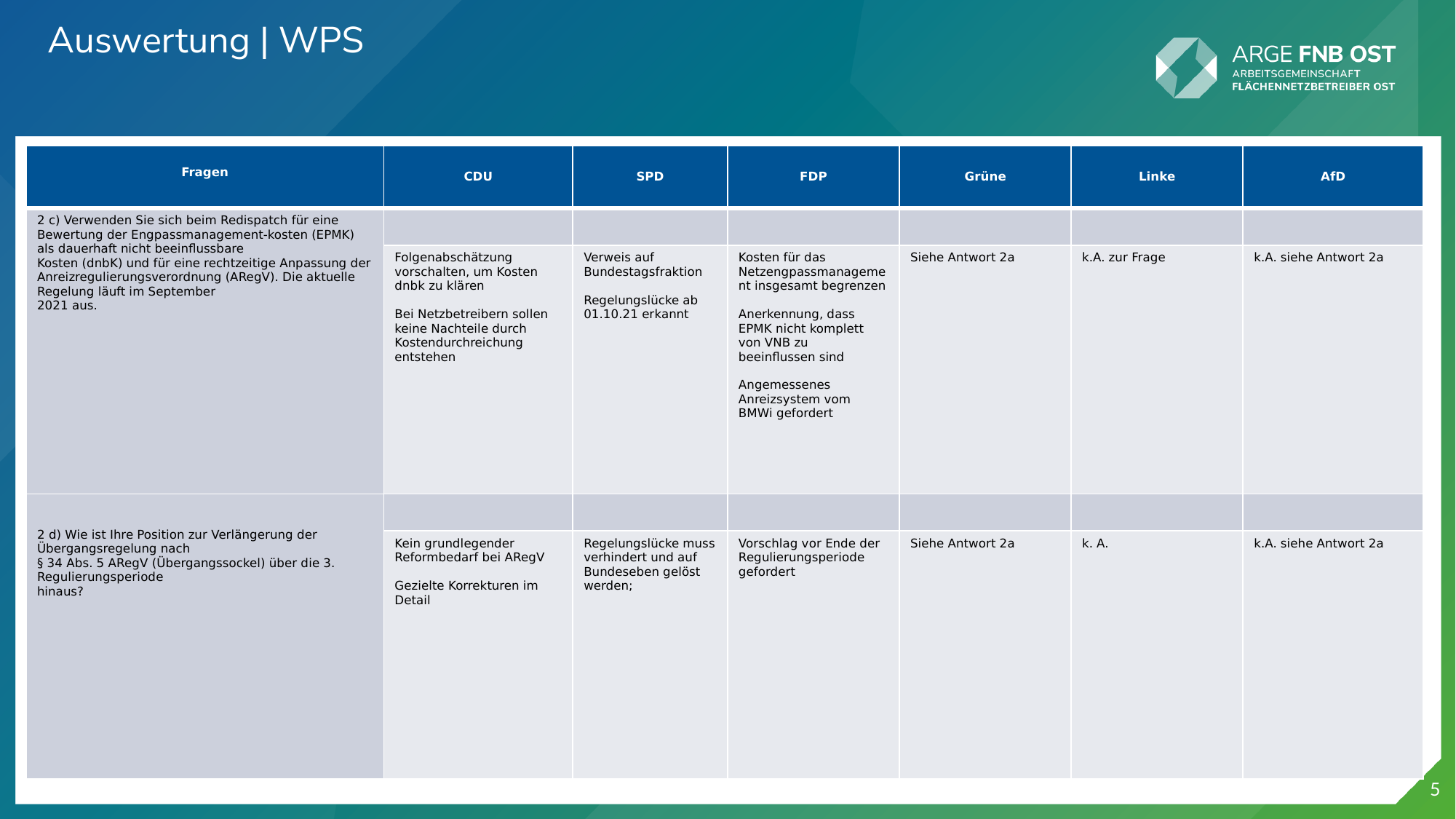

# Auswertung | WPS
| Fragen | CDU | SPD | FDP | Grüne | Linke | AfD |
| --- | --- | --- | --- | --- | --- | --- |
| 2 c) Verwenden Sie sich beim Redispatch für eine Bewertung der Engpassmanagement-kosten (EPMK) als dauerhaft nicht beeinflussbare Kosten (dnbK) und für eine rechtzeitige Anpassung der Anreizregulierungsverordnung (ARegV). Die aktuelle Regelung läuft im September 2021 aus. |  |  |  |  |  |  |
|  | Folgenabschätzung vorschalten, um Kosten dnbk zu klären Bei Netzbetreibern sollen keine Nachteile durch Kostendurchreichung entstehen | Verweis auf Bundestagsfraktion Regelungslücke ab 01.10.21 erkannt | Kosten für das Netzengpassmanagement insgesamt begrenzen Anerkennung, dass EPMK nicht komplett von VNB zu beeinflussen sind Angemessenes Anreizsystem vom BMWi gefordert | Siehe Antwort 2a | k.A. zur Frage | k.A. siehe Antwort 2a |
| 2 d) Wie ist Ihre Position zur Verlängerung der Übergangsregelung nach § 34 Abs. 5 ARegV (Übergangssockel) über die 3. Regulierungsperiode hinaus? |  |  |  |  |  |  |
|  | Kein grundlegender Reformbedarf bei ARegV Gezielte Korrekturen im Detail | Regelungslücke muss verhindert und auf Bundeseben gelöst werden; | Vorschlag vor Ende der Regulierungsperiode gefordert | Siehe Antwort 2a | k. A. | k.A. siehe Antwort 2a |
5